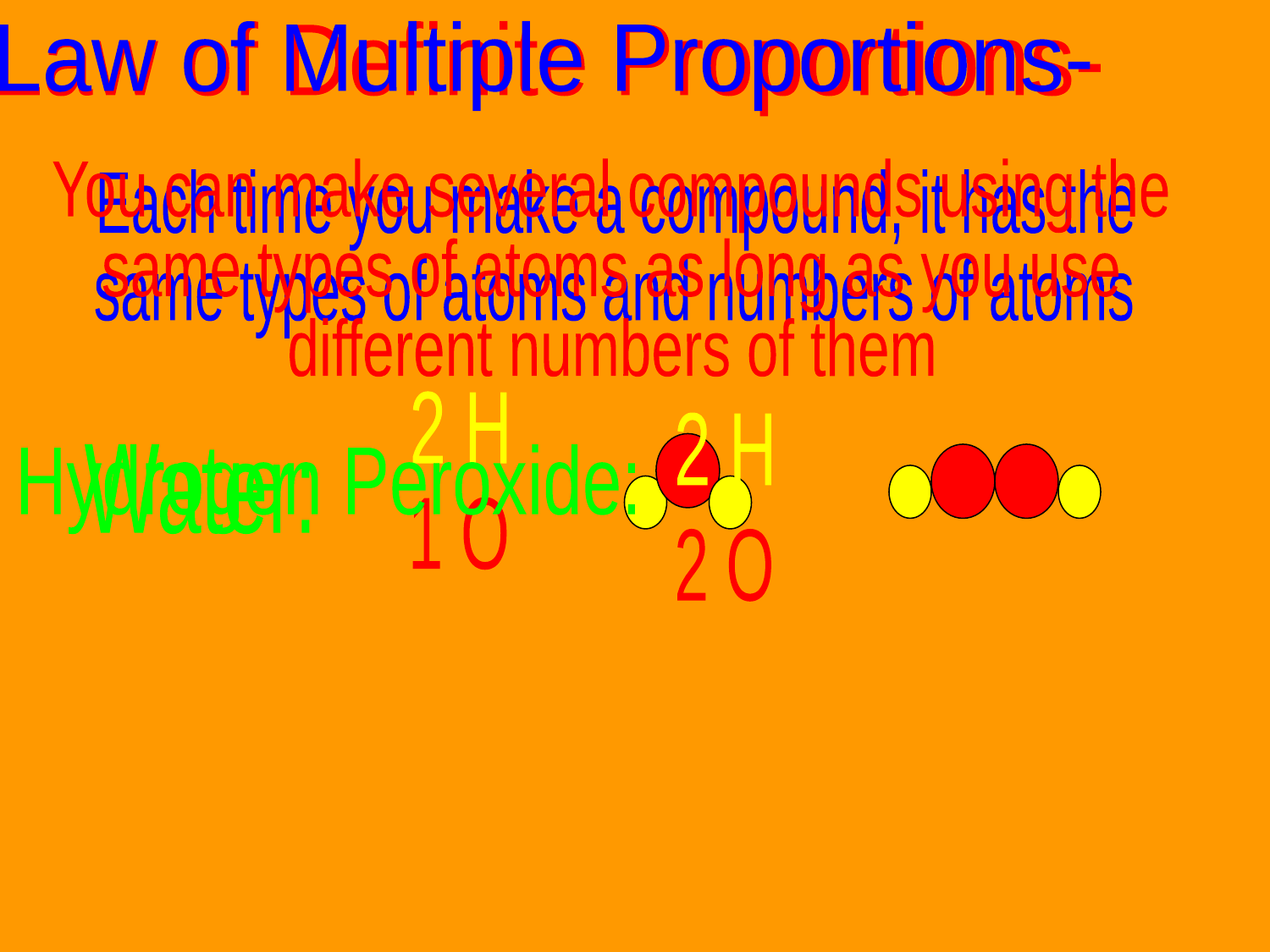

Law of Definite Proportions-
Law of Multiple Proportions-
You can make several compounds using the
same types of atoms as long as you use
different numbers of them
Each time you make a compound, it has the
same types of atoms and numbers of atoms
2 H
2 H

Hydrogen Peroxide:
Water:

1 O
2 O